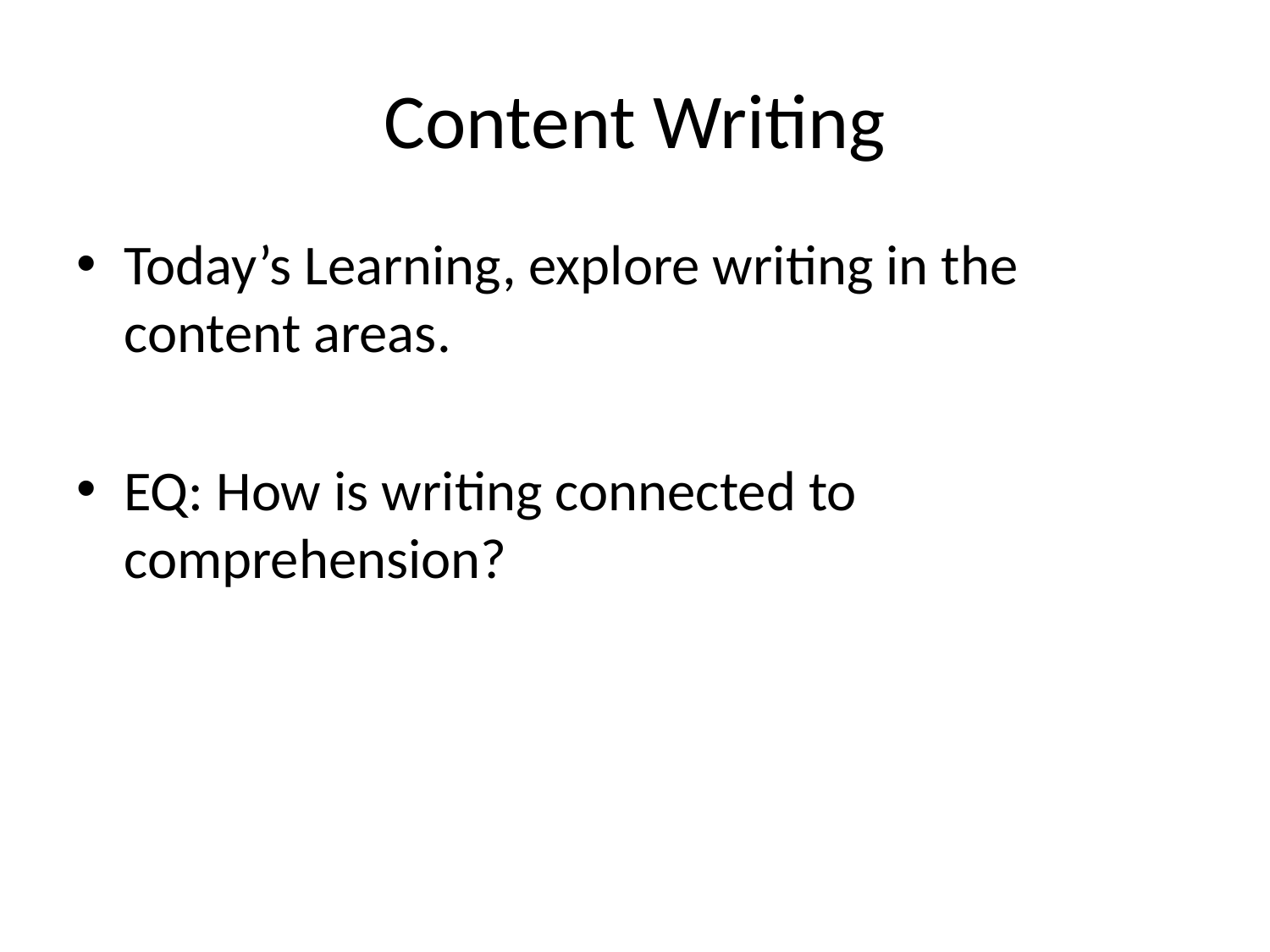

# Content Writing
Today’s Learning, explore writing in the content areas.

EQ: How is writing connected to comprehension?